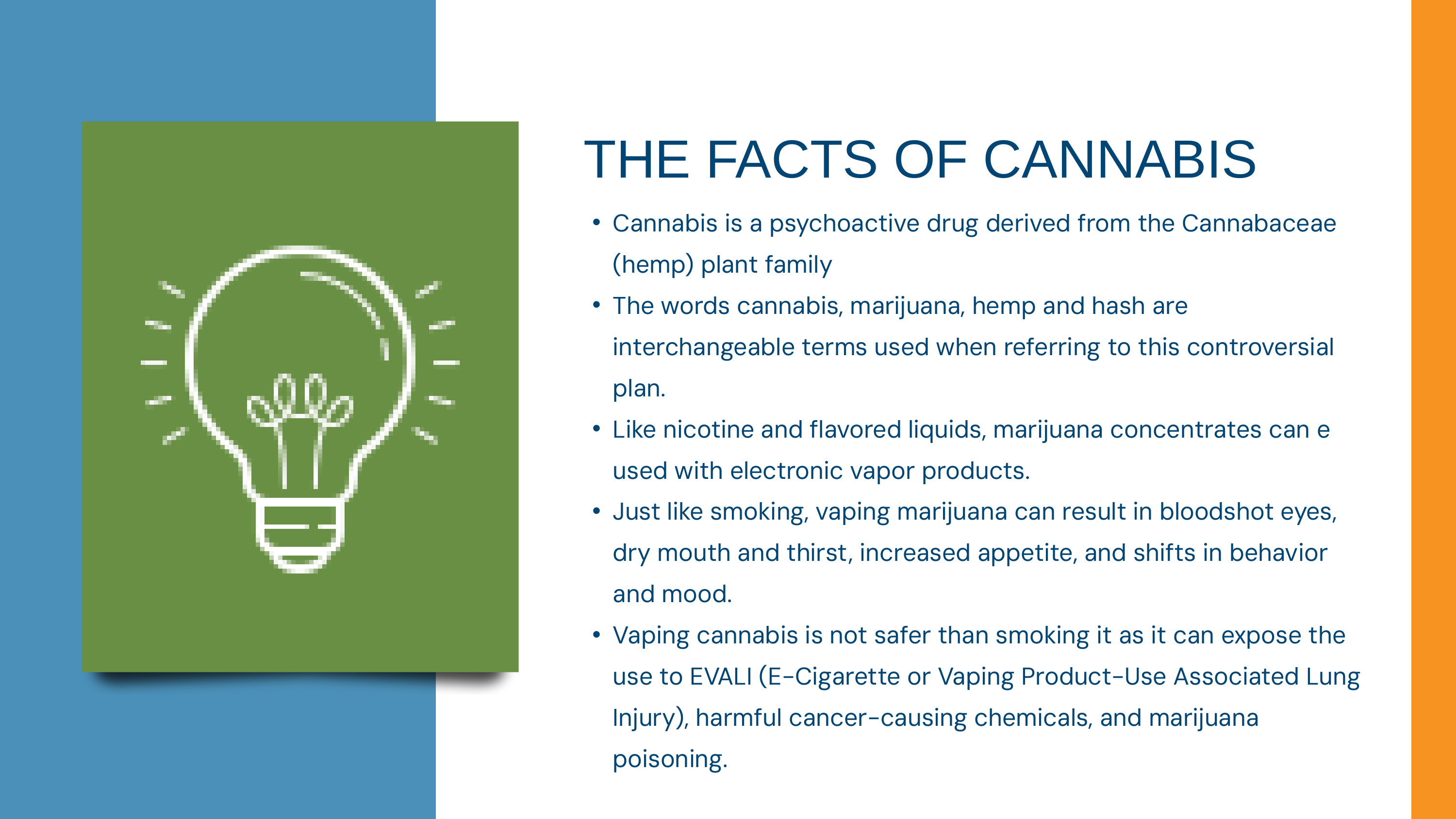

THE FACTS OF CANNABIS​

Cannabis is a psychoactive drug derived from the Cannabaceae (hemp) plant family​
The words cannabis, marijuana, hemp and hash are interchangeable terms used when referring to this controversial plan.​
Like nicotine and flavored liquids, marijuana concentrates can e used with electronic vapor products.​
Just like smoking, vaping marijuana can result in bloodshot eyes, dry mouth and thirst, increased appetite, and shifts in behavior and mood.​
Vaping cannabis is not safer than smoking it as it can expose the use to EVALI (E-Cigarette or Vaping Product-Use Associated Lung Injury), harmful cancer-causing chemicals, and marijuana poisoning.